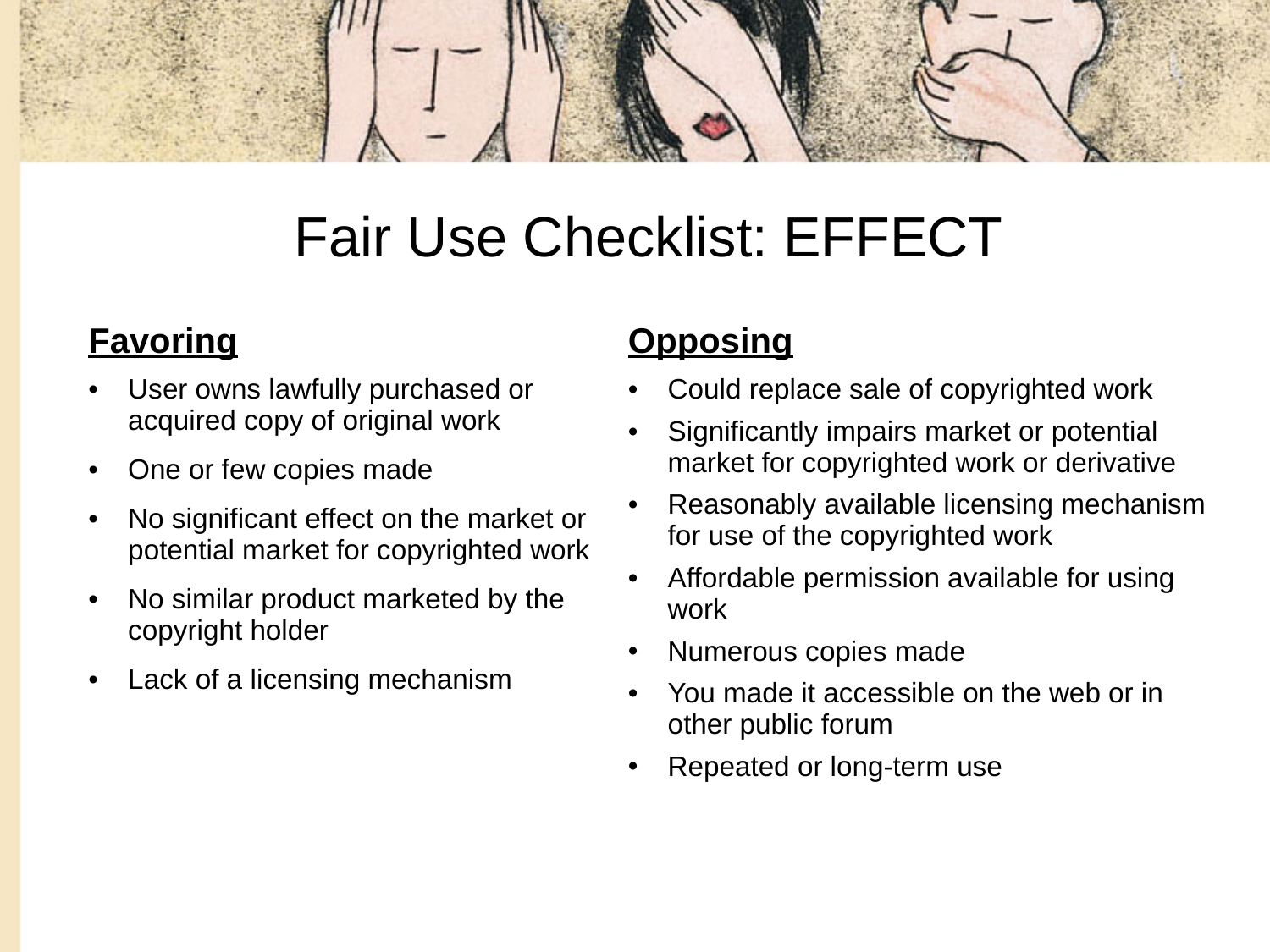

# Fair Use Checklist: EFFECT
| Favoring | Opposing |
| --- | --- |
| User owns lawfully purchased or acquired copy of original work One or few copies made No significant effect on the market or potential market for copyrighted work No similar product marketed by the copyright holder Lack of a licensing mechanism | Could replace sale of copyrighted work Significantly impairs market or potential market for copyrighted work or derivative Reasonably available licensing mechanism for use of the copyrighted work Affordable permission available for using work Numerous copies made You made it accessible on the web or in other public forum Repeated or long-term use |